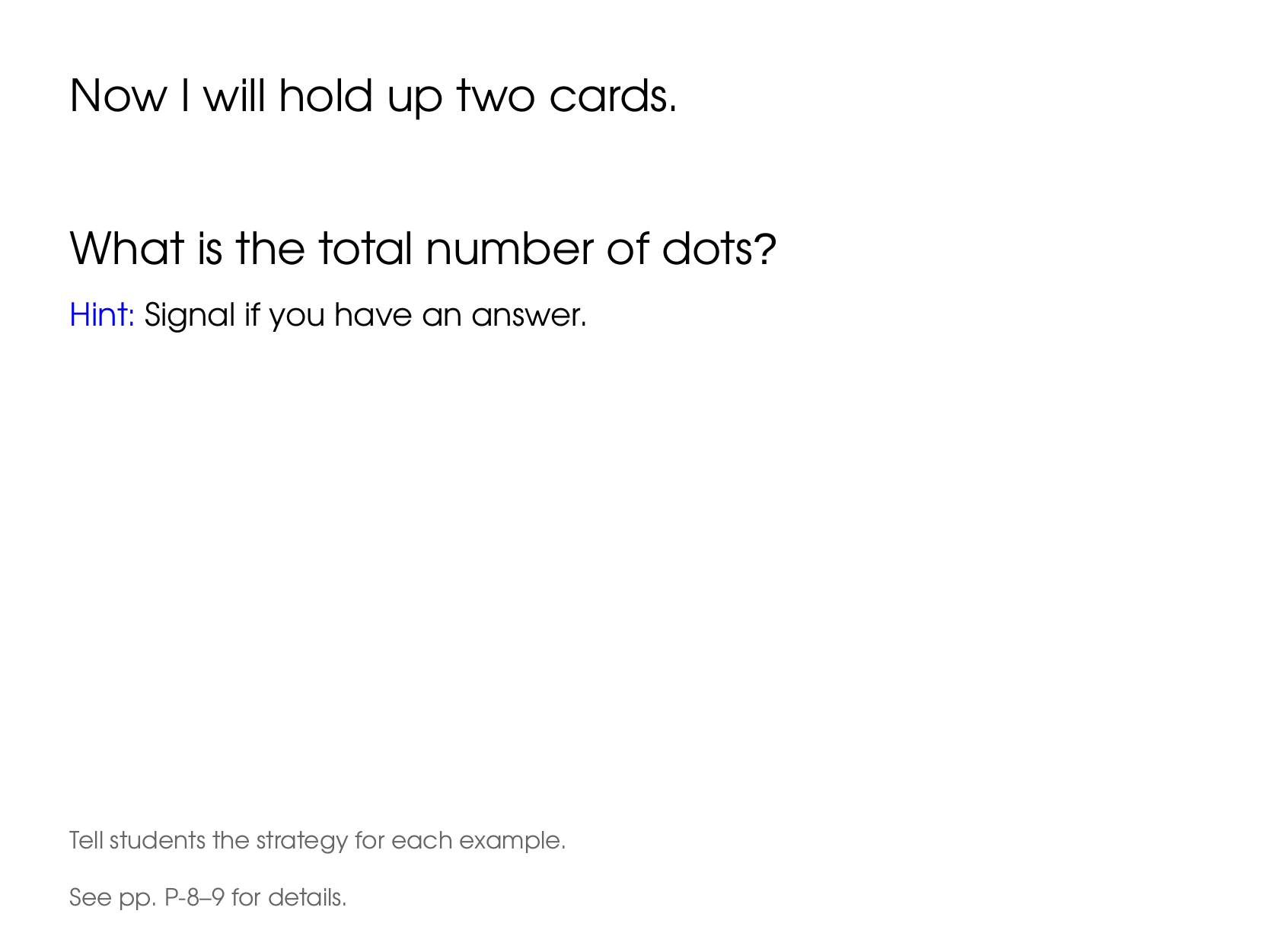

Now I will hold up two cards.

What is the total number of dots?
Hint: Signal if you have an answer.
Tell students the strategy for each example.
See pp. P-8–9 for details.